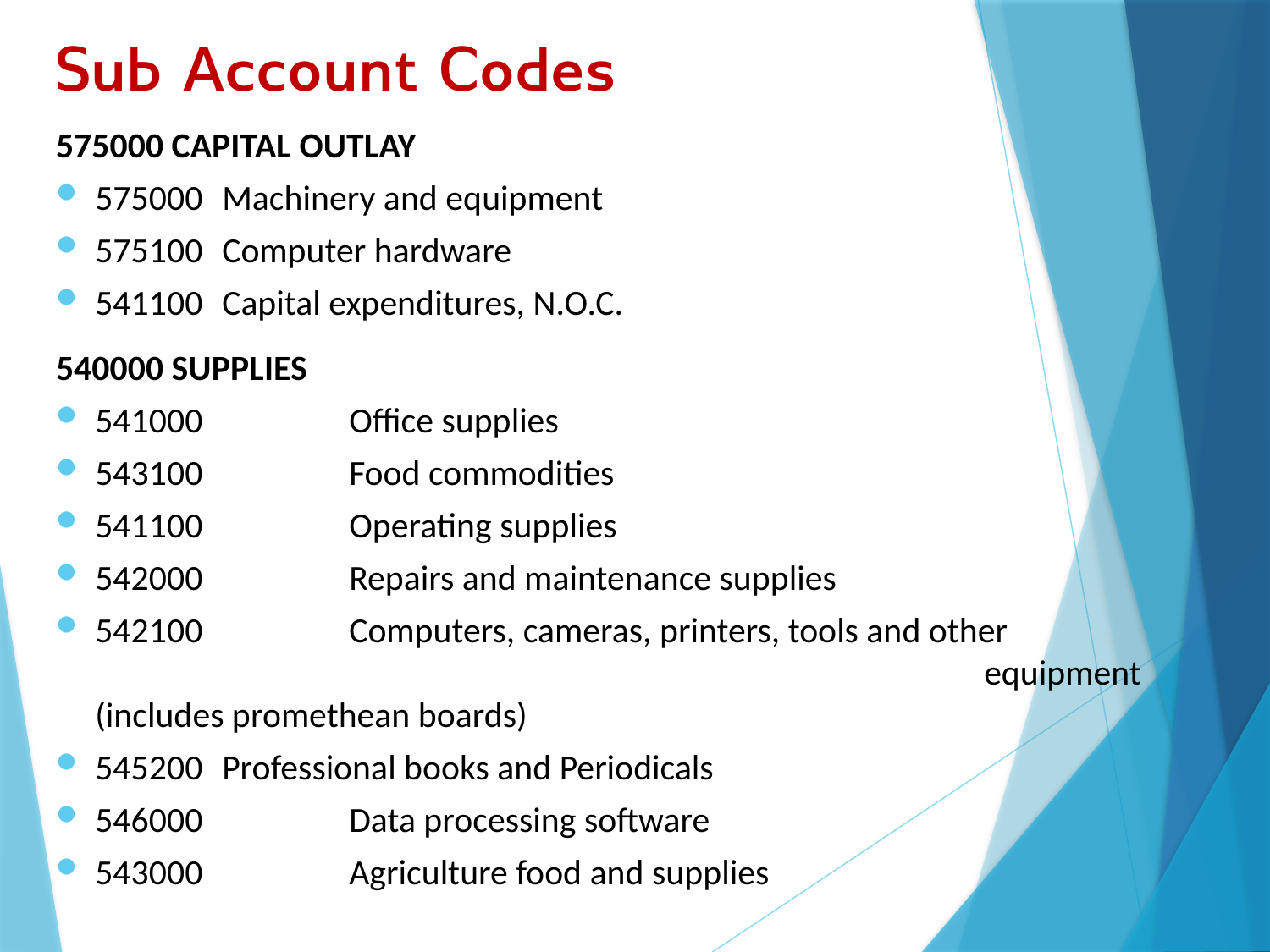

# Sub Account Codes
575000 CAPITAL OUTLAY
575000	Machinery and equipment
575100	Computer hardware
541100	Capital expenditures, N.O.C.

540000 SUPPLIES
541000   	Office supplies
543100   	Food commodities
541100   	Operating supplies
542000   	Repairs and maintenance supplies
542100   	Computers, cameras, printers, tools and other 				                 			equipment (includes promethean boards)
545200	Professional books and Periodicals
546000   	Data processing software
543000   	Agriculture food and supplies